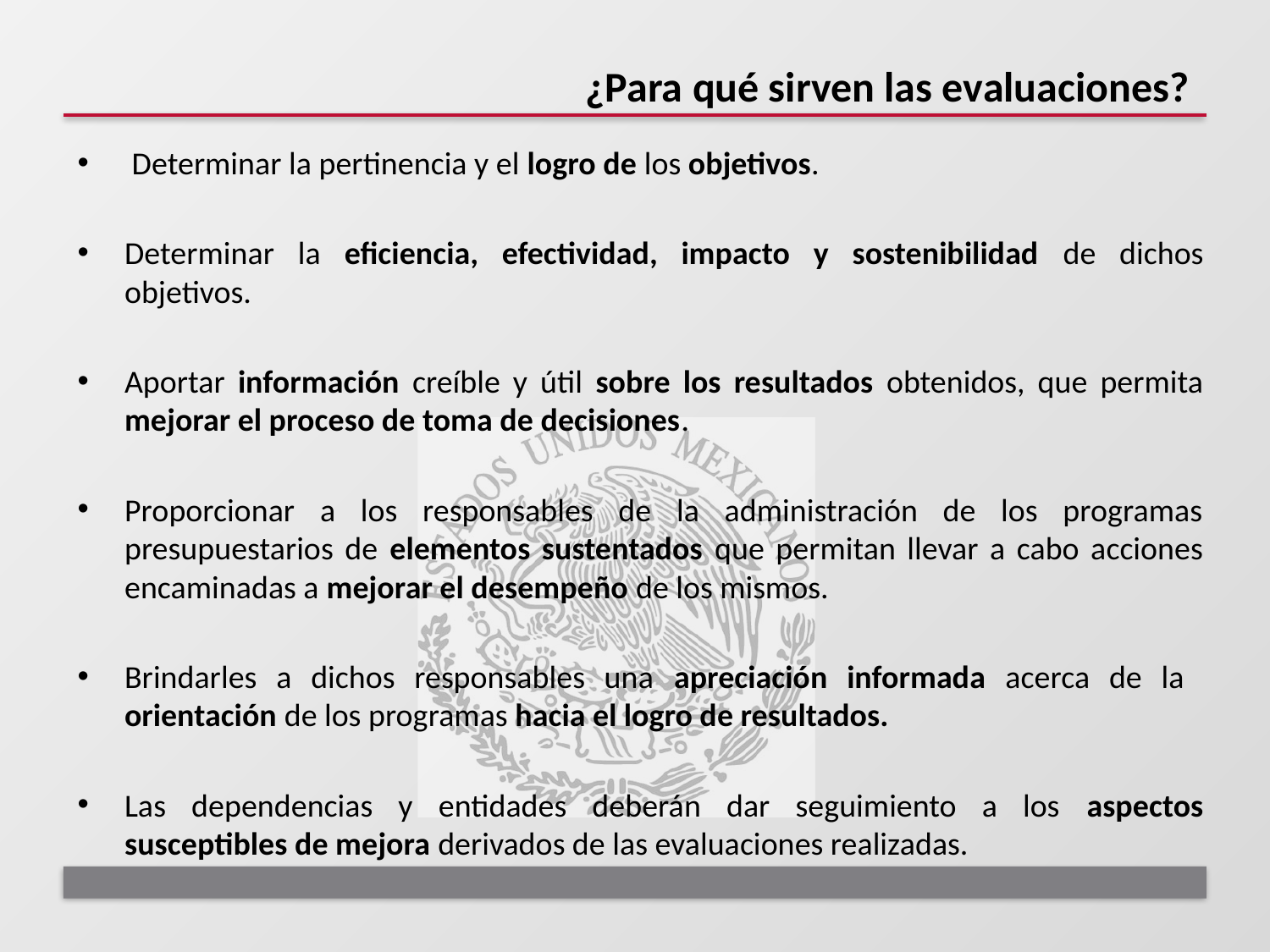

# ¿Para qué sirven las evaluaciones?
 Determinar la pertinencia y el logro de los objetivos.

Determinar la eficiencia, efectividad, impacto y sostenibilidad de dichos objetivos.

Aportar información creíble y útil sobre los resultados obtenidos, que permita mejorar el proceso de toma de decisiones.

Proporcionar a los responsables de la administración de los programas presupuestarios de elementos sustentados que permitan llevar a cabo acciones encaminadas a mejorar el desempeño de los mismos.

Brindarles a dichos responsables una apreciación informada acerca de la  orientación de los programas hacia el logro de resultados.

Las dependencias y entidades deberán dar seguimiento a los aspectos susceptibles de mejora derivados de las evaluaciones realizadas.